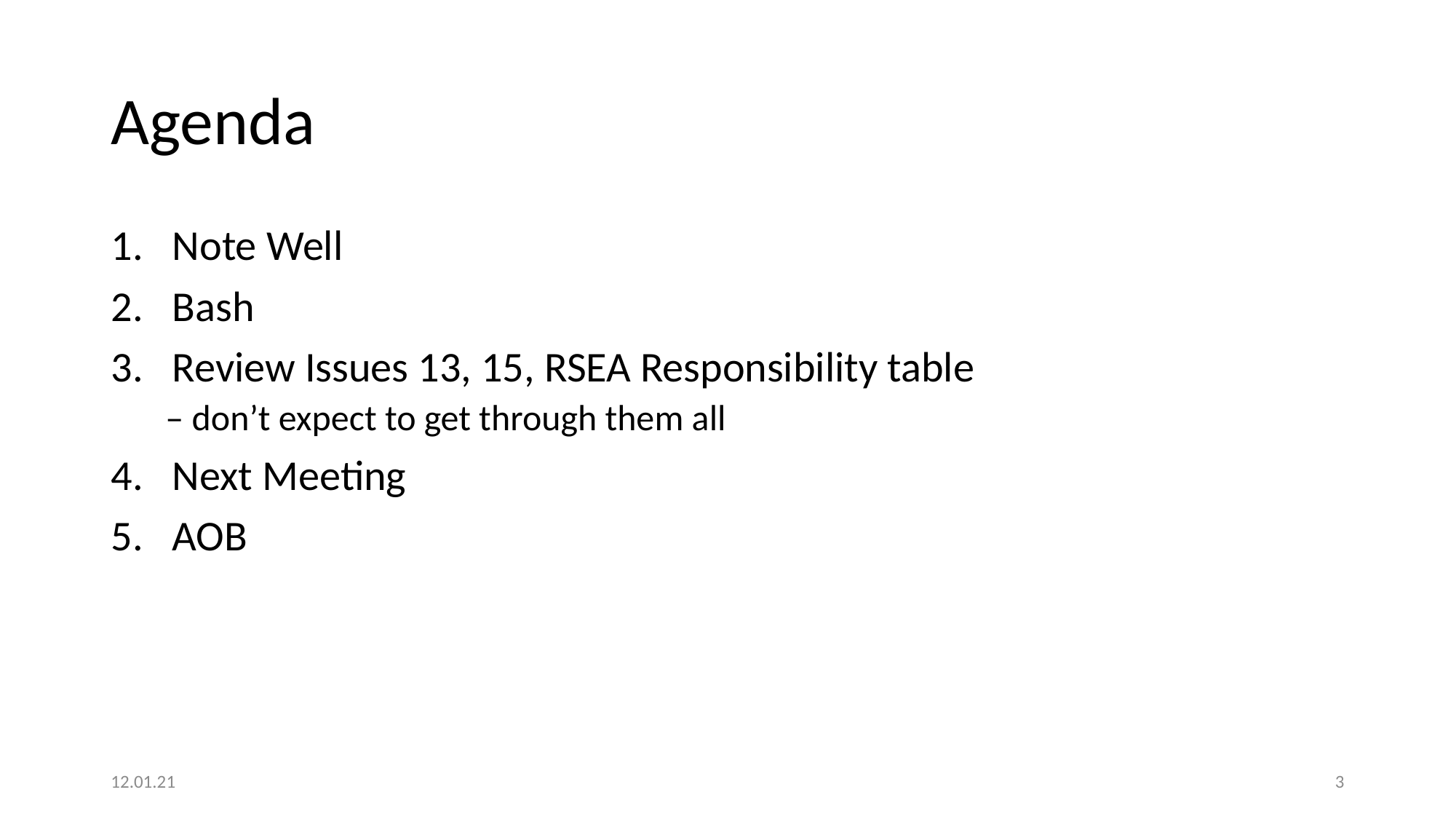

# Agenda
Note Well
Bash
Review Issues 13, 15, RSEA Responsibility table
– don’t expect to get through them all
Next Meeting
AOB

12.01.21
3